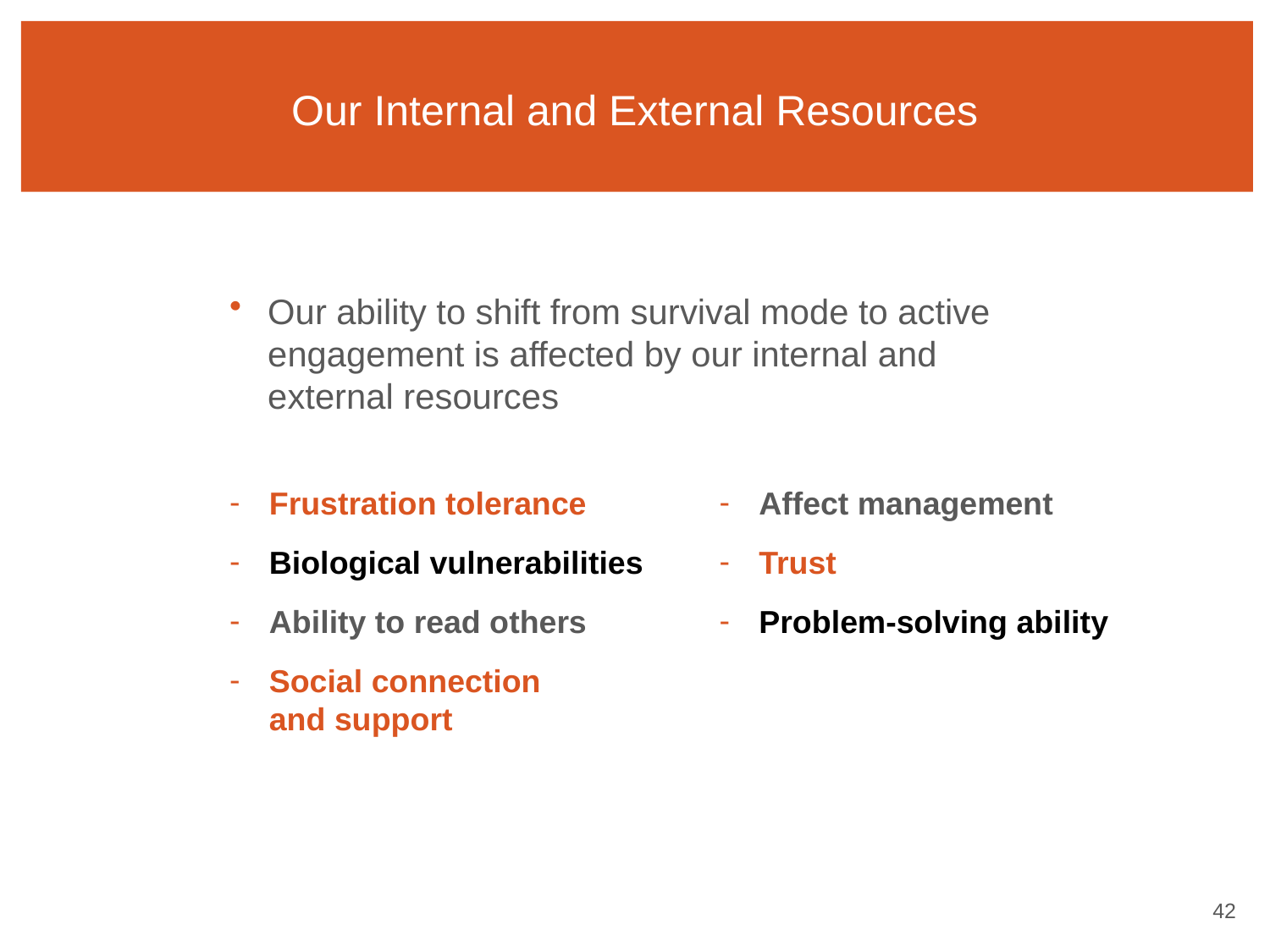

# Our Internal and External Resources
Our ability to shift from survival mode to active engagement is affected by our internal and external resources
Frustration tolerance
Biological vulnerabilities
Ability to read others
Social connection
and support
Affect management
Trust
Problem-solving ability

42